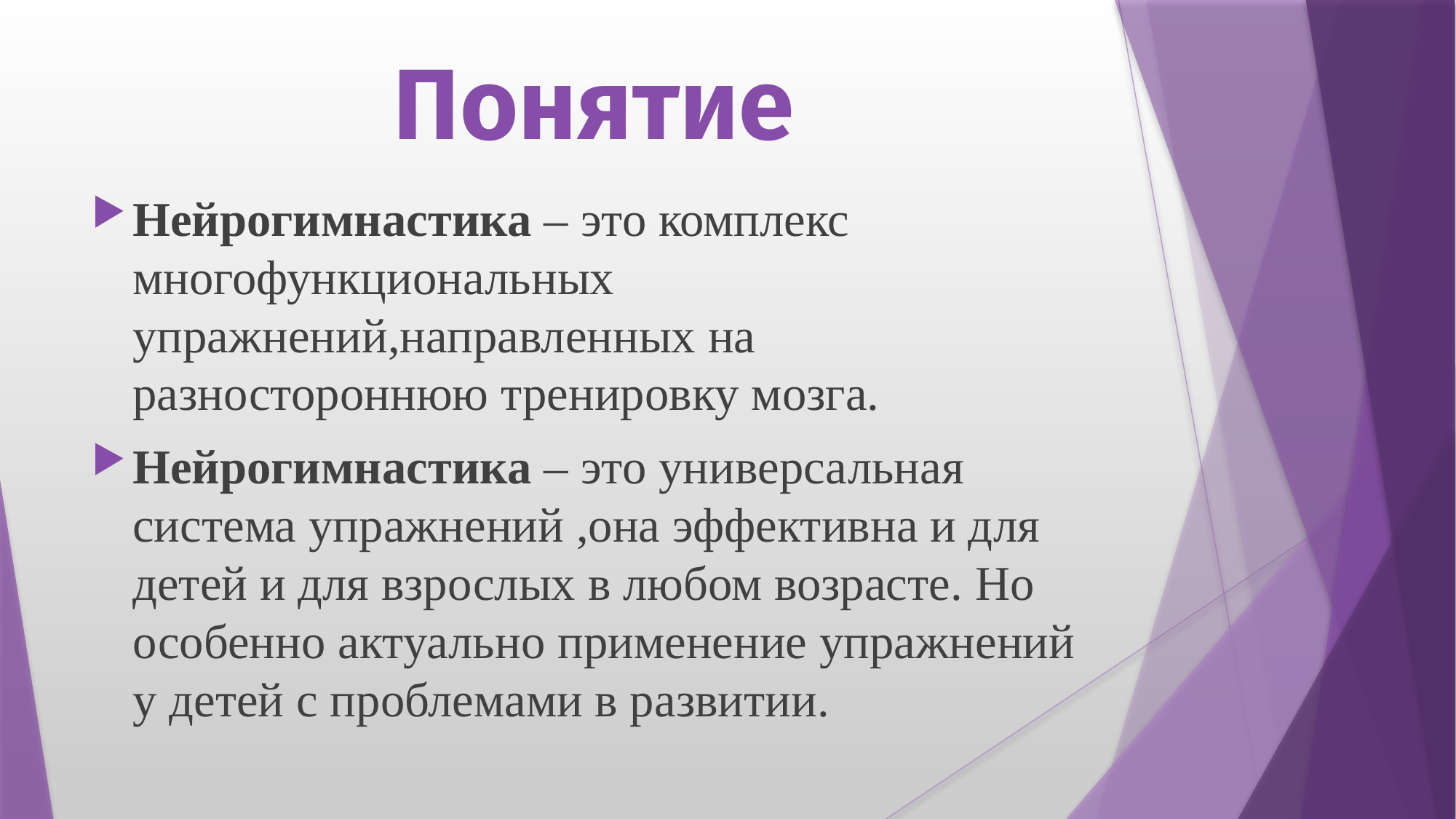

# Понятие
Нейрогимнастика – это комплекс многофункциональных упражнений,направленных на разностороннюю тренировку мозга.
Нейрогимнастика – это универсальная система упражнений ,она эффективна и для детей и для взрослых в любом возрасте. Но особенно актуально применение упражнений у детей с проблемами в развитии.